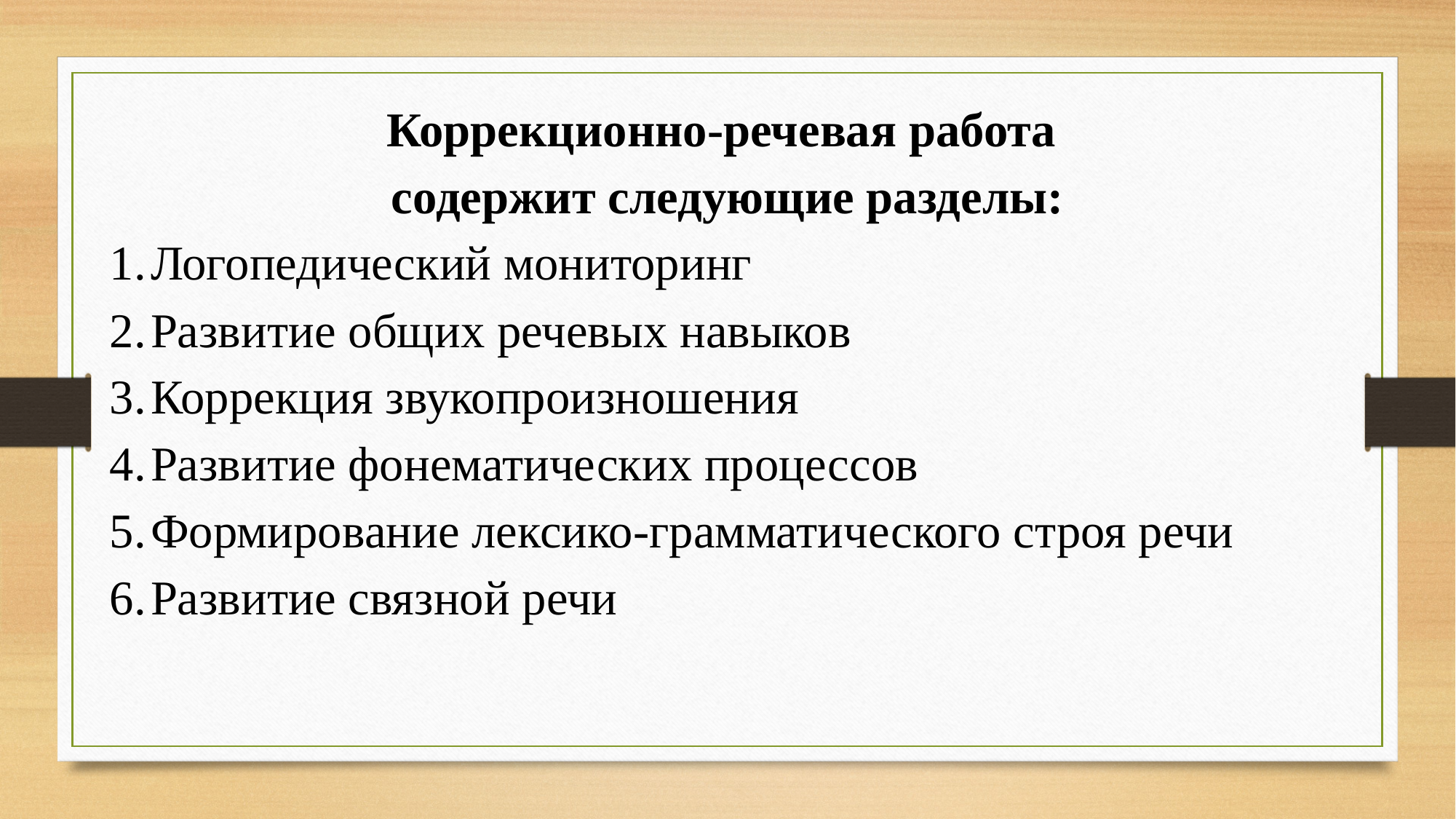

Коррекционно-речевая работа
содержит следующие разделы:
Логопедический мониторинг
Развитие общих речевых навыков
Коррекция звукопроизношения
Развитие фонематических процессов
Формирование лексико-грамматического строя речи
Развитие связной речи